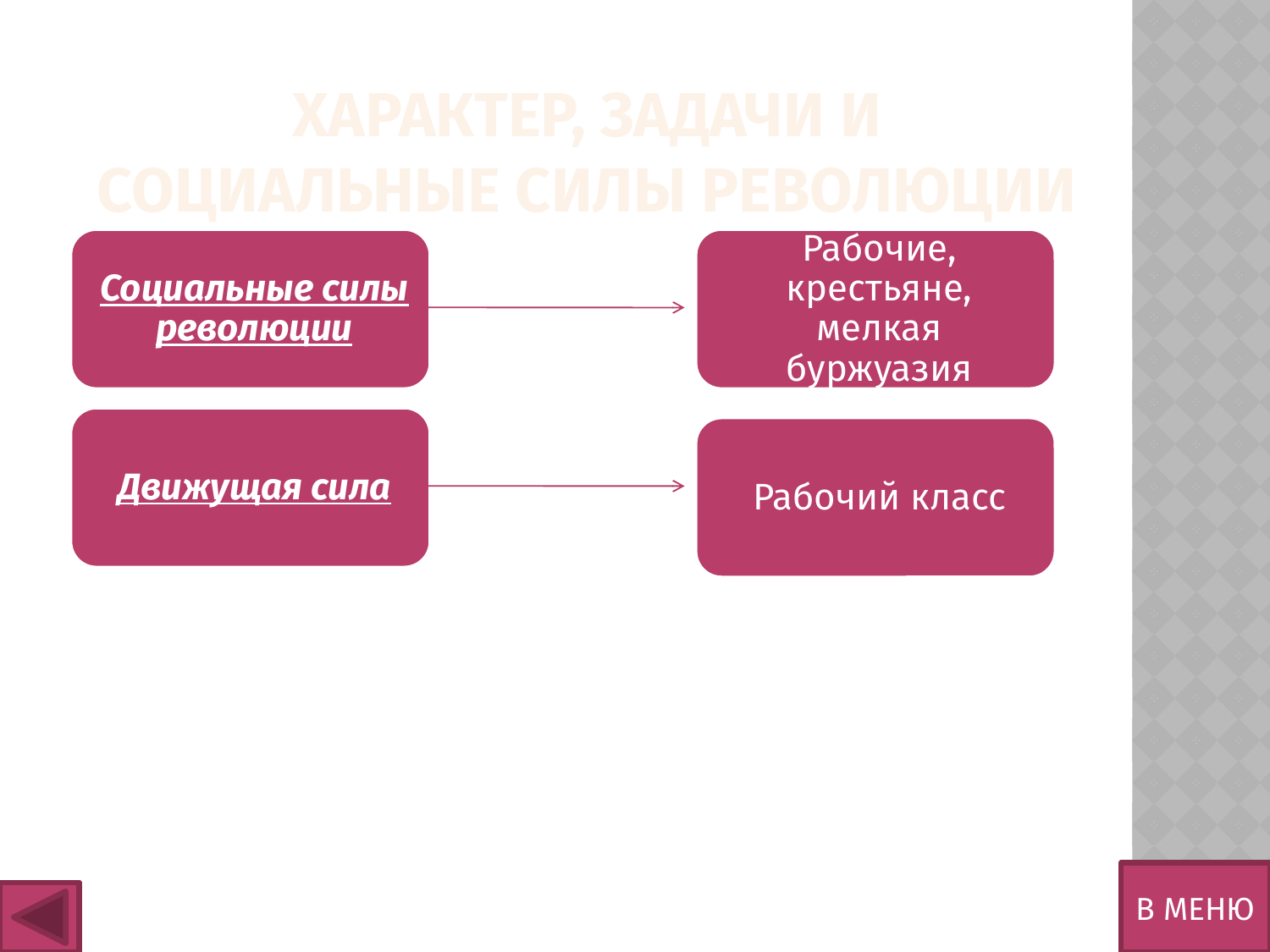

Характер, задачи и социальные силы революции
Социальные силы революции
Рабочие, крестьяне, мелкая буржуазия
Движущая сила
Рабочий класс
В МЕНЮ